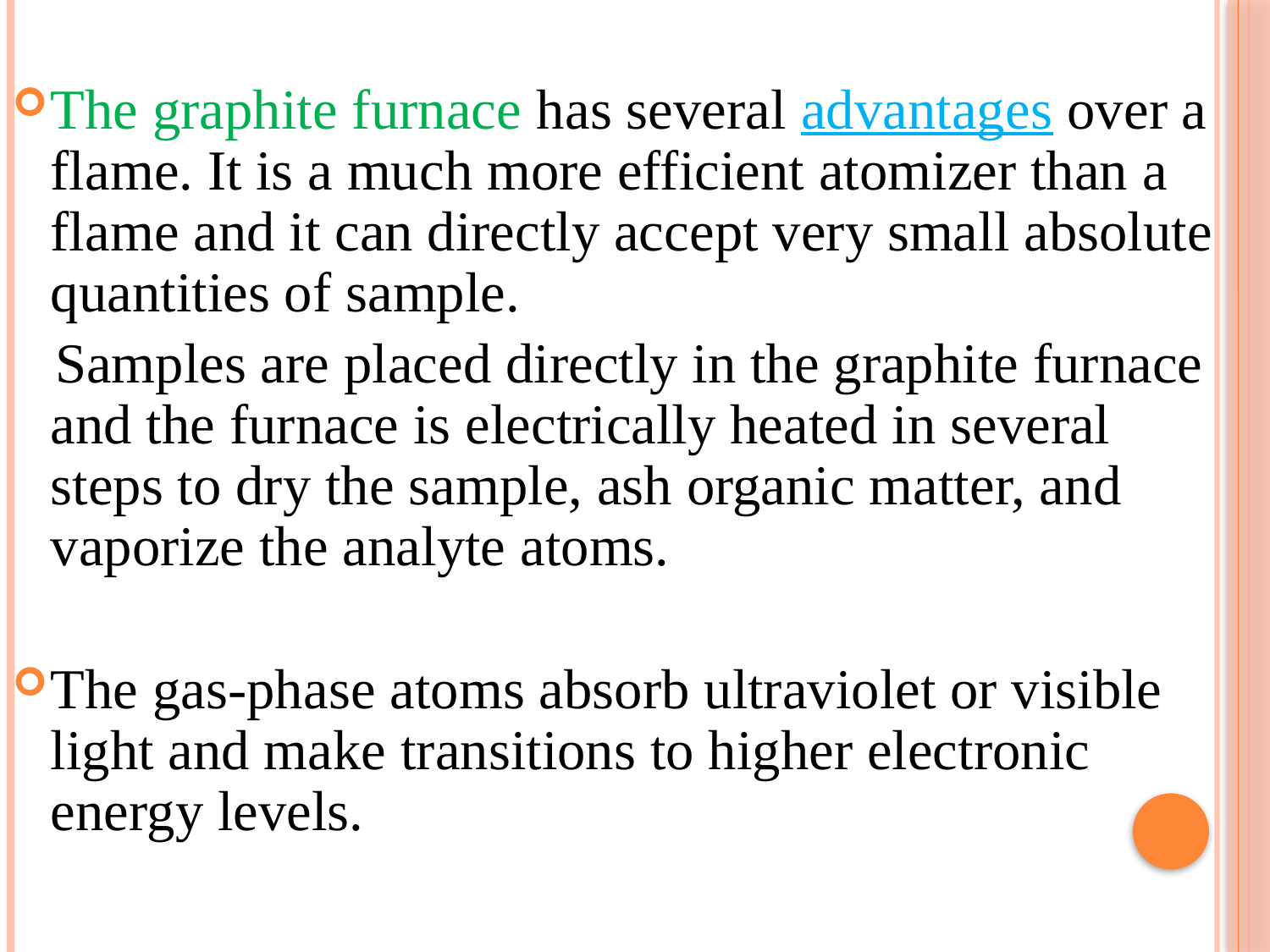

The graphite furnace has several advantages over a flame. It is a much more efficient atomizer than a flame and it can directly accept very small absolute quantities of sample.
   Samples are placed directly in the graphite furnace and the furnace is electrically heated in several steps to dry the sample, ash organic matter, and vaporize the analyte atoms.

The gas-phase atoms absorb ultraviolet or visible light and make transitions to higher electronic energy levels.